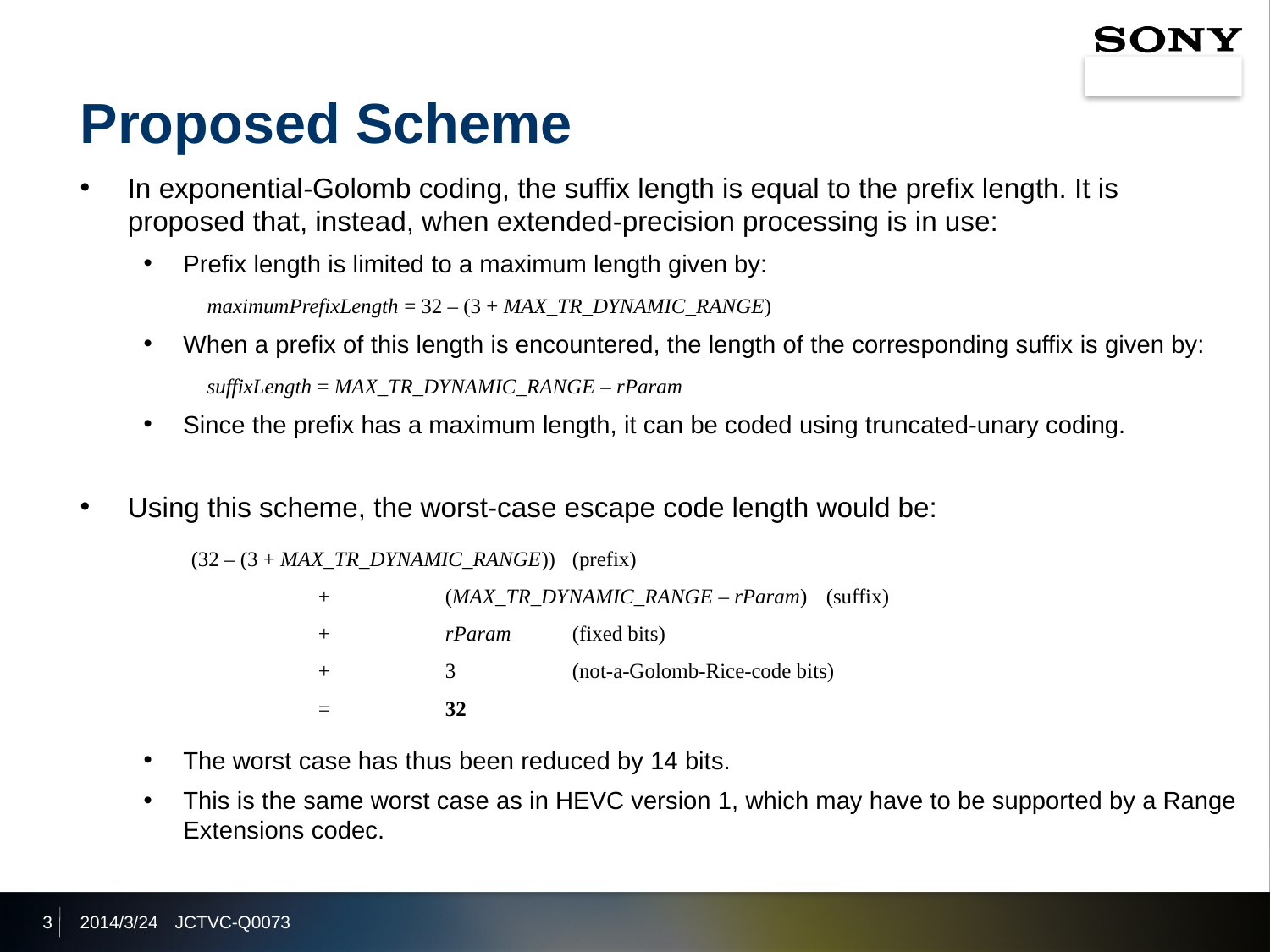

# Proposed Scheme
In exponential‑Golomb coding, the suffix length is equal to the prefix length. It is proposed that, instead, when extended‑precision processing is in use:
Prefix length is limited to a maximum length given by:
maximumPrefixLength = 32 – (3 + MAX_TR_DYNAMIC_RANGE)
When a prefix of this length is encountered, the length of the corresponding suffix is given by:
suffixLength = MAX_TR_DYNAMIC_RANGE – rParam
Since the prefix has a maximum length, it can be coded using truncated-unary coding.

Using this scheme, the worst-case escape code length would be:
(32 – (3 + MAX_TR_DYNAMIC_RANGE))	(prefix)
	+	(MAX_TR_DYNAMIC_RANGE – rParam)	(suffix)
	+	rParam	(fixed bits)
	+	3	(not-a-Golomb-Rice-code bits)
	= 	32

The worst case has thus been reduced by 14 bits.
This is the same worst case as in HEVC version 1, which may have to be supported by a Range Extensions codec.
3
2014/3/24
JCTVC-Q0073